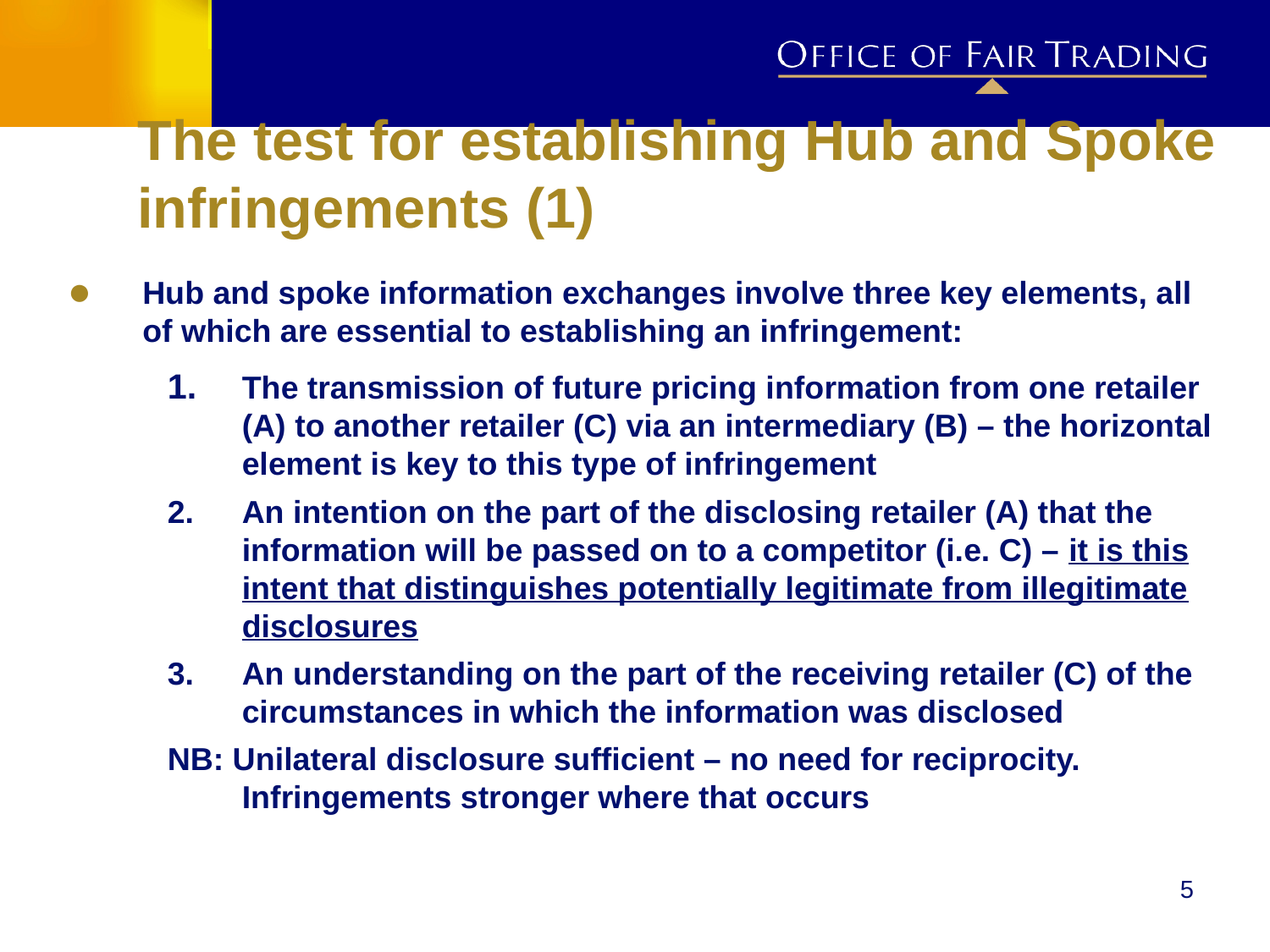

# The test for establishing Hub and Spoke infringements (1)
Hub and spoke information exchanges involve three key elements, all of which are essential to establishing an infringement:
The transmission of future pricing information from one retailer (A) to another retailer (C) via an intermediary (B) – the horizontal element is key to this type of infringement
An intention on the part of the disclosing retailer (A) that the information will be passed on to a competitor (i.e. C) – it is this intent that distinguishes potentially legitimate from illegitimate disclosures
An understanding on the part of the receiving retailer (C) of the circumstances in which the information was disclosed
NB: Unilateral disclosure sufficient – no need for reciprocity. Infringements stronger where that occurs

5